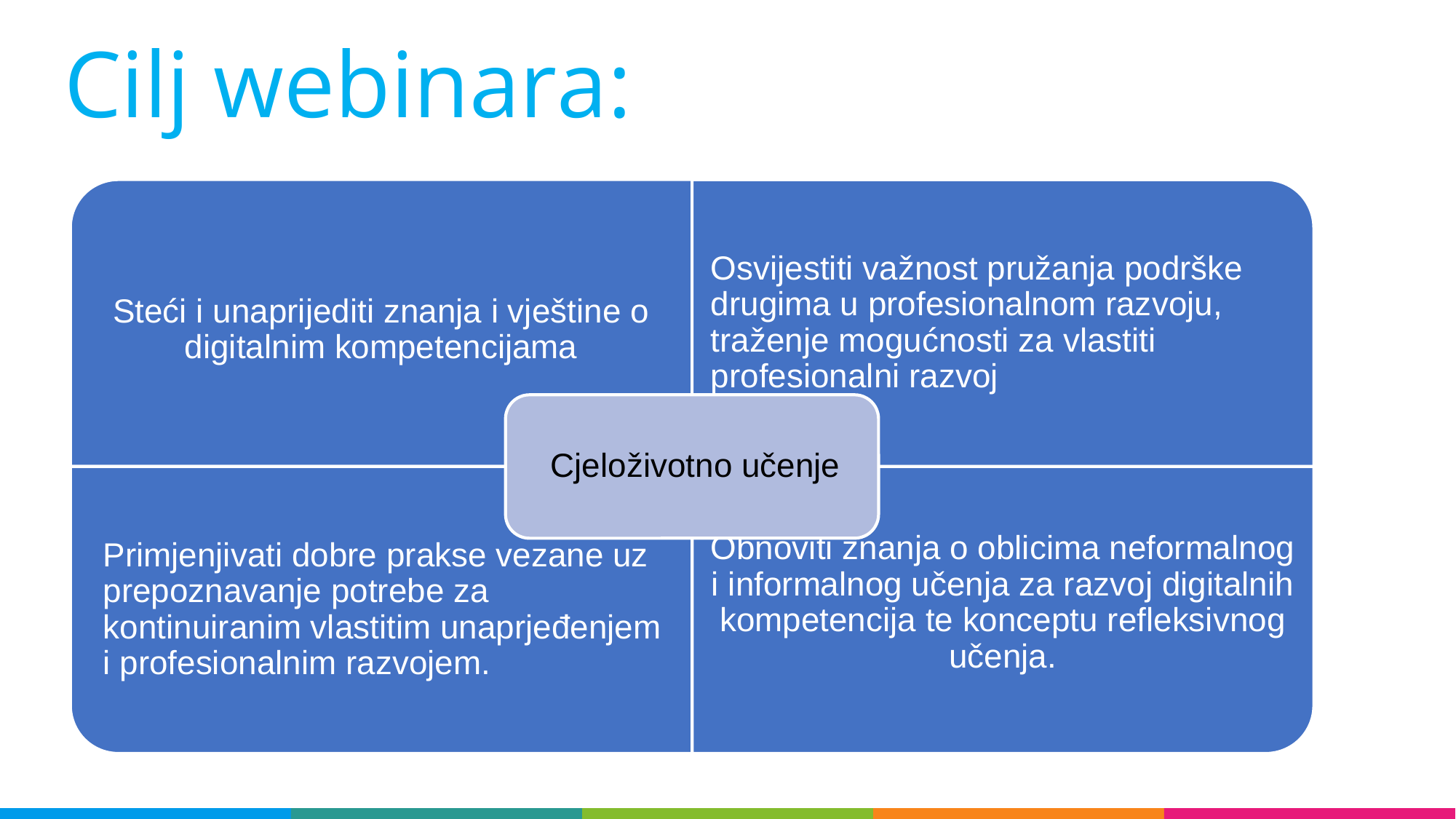

Cilj webinara:
Steći i unaprijediti znanja i vještine o digitalnim kompetencijama
Osvijestiti važnost pružanja podrške drugima u profesionalnom razvoju, traženje mogućnosti za vlastiti profesionalni razvoj
Primjenjivati dobre prakse vezane uz prepoznavanje potrebe za kontinuiranim vlastitim unaprjeđenjem i profesionalnim razvojem.
Obnoviti znanja o oblicima neformalnog i informalnog učenja za razvoj digitalnih kompetencija te konceptu refleksivnog učenja.
Cjeloživotno učenje